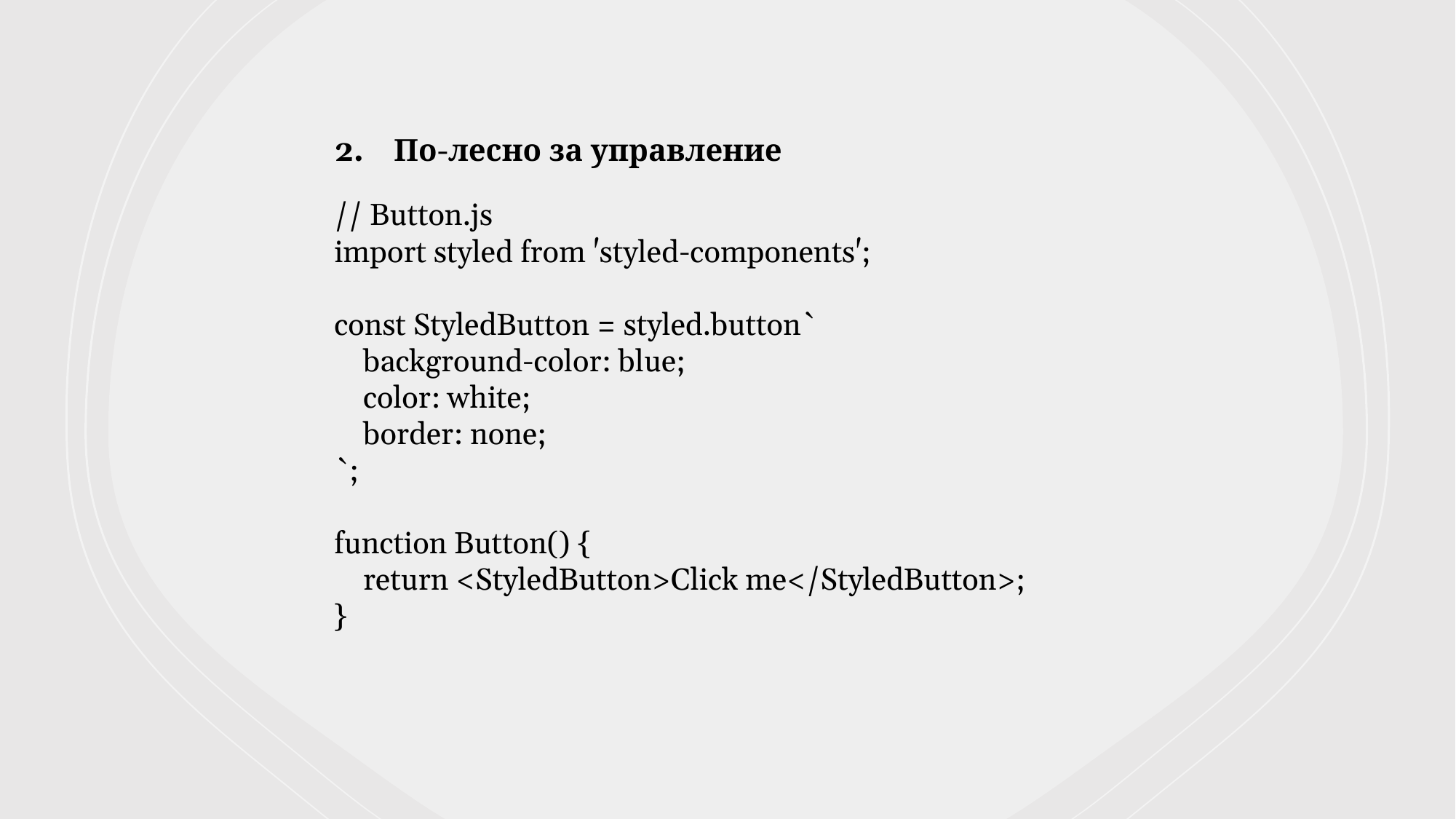

2. По-лесно за управление
// Button.js
import styled from 'styled-components';

const StyledButton = styled.button`
    background-color: blue;
    color: white;
    border: none;
`;

function Button() {
    return <StyledButton>Click me</StyledButton>;
}